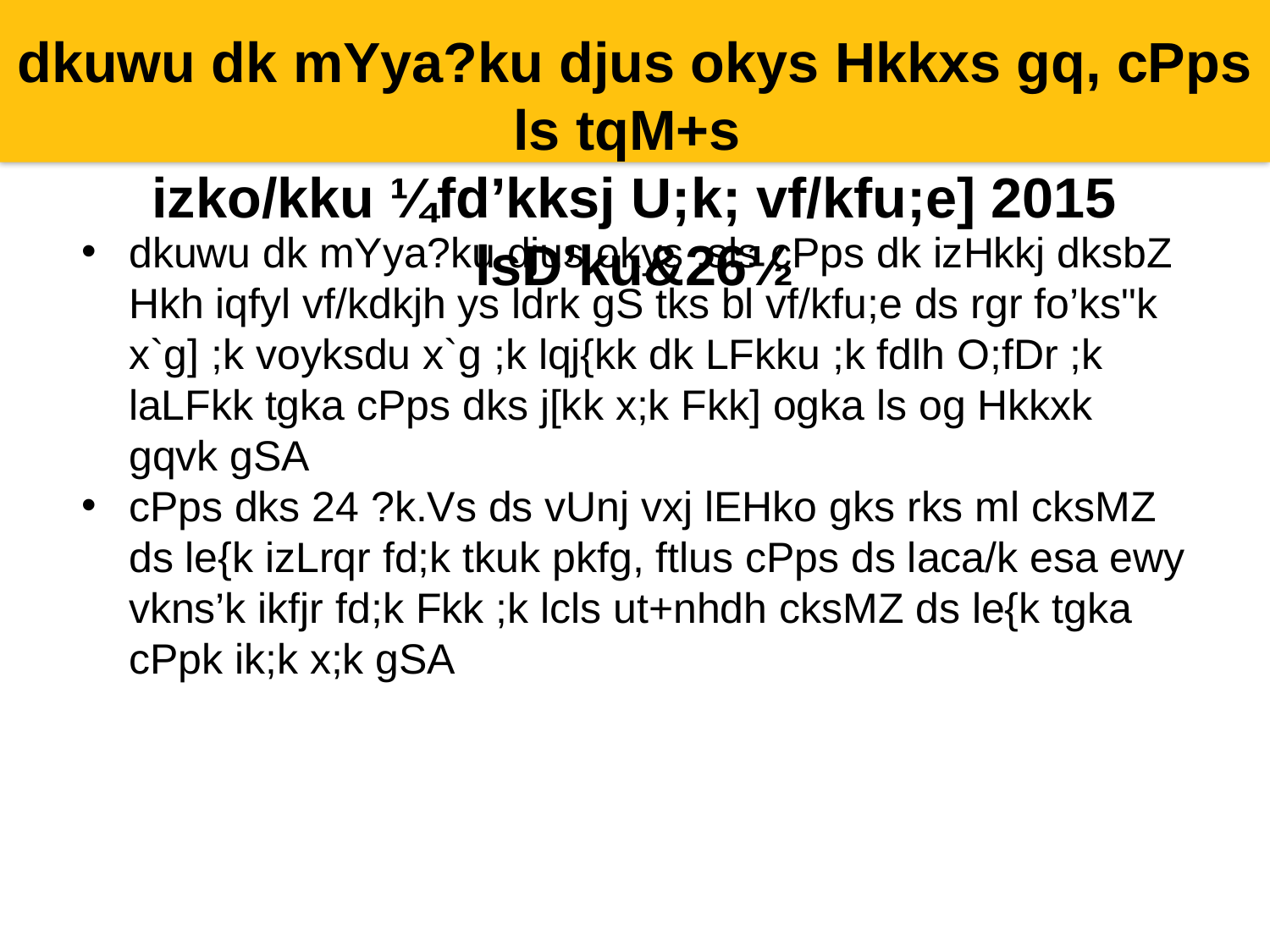

dkuwu dk mYya?ku djus okys Hkkxs gq, cPps ls tqM+s
izko/kku ¼fd’kksj U;k; vf/kfu;e] 2015 lsD’ku&26½
dkuwu dk mYya?ku djus okys ,sls cPps dk izHkkj dksbZ Hkh iqfyl vf/kdkjh ys ldrk gS tks bl vf/kfu;e ds rgr fo’ks"k x`g] ;k voyksdu x`g ;k lqj{kk dk LFkku ;k fdlh O;fDr ;k laLFkk tgka cPps dks j[kk x;k Fkk] ogka ls og Hkkxk gqvk gSA
cPps dks 24 ?k.Vs ds vUnj vxj lEHko gks rks ml cksMZ ds le{k izLrqr fd;k tkuk pkfg, ftlus cPps ds laca/k esa ewy vkns’k ikfjr fd;k Fkk ;k lcls ut+nhdh cksMZ ds le{k tgka cPpk ik;k x;k gSA